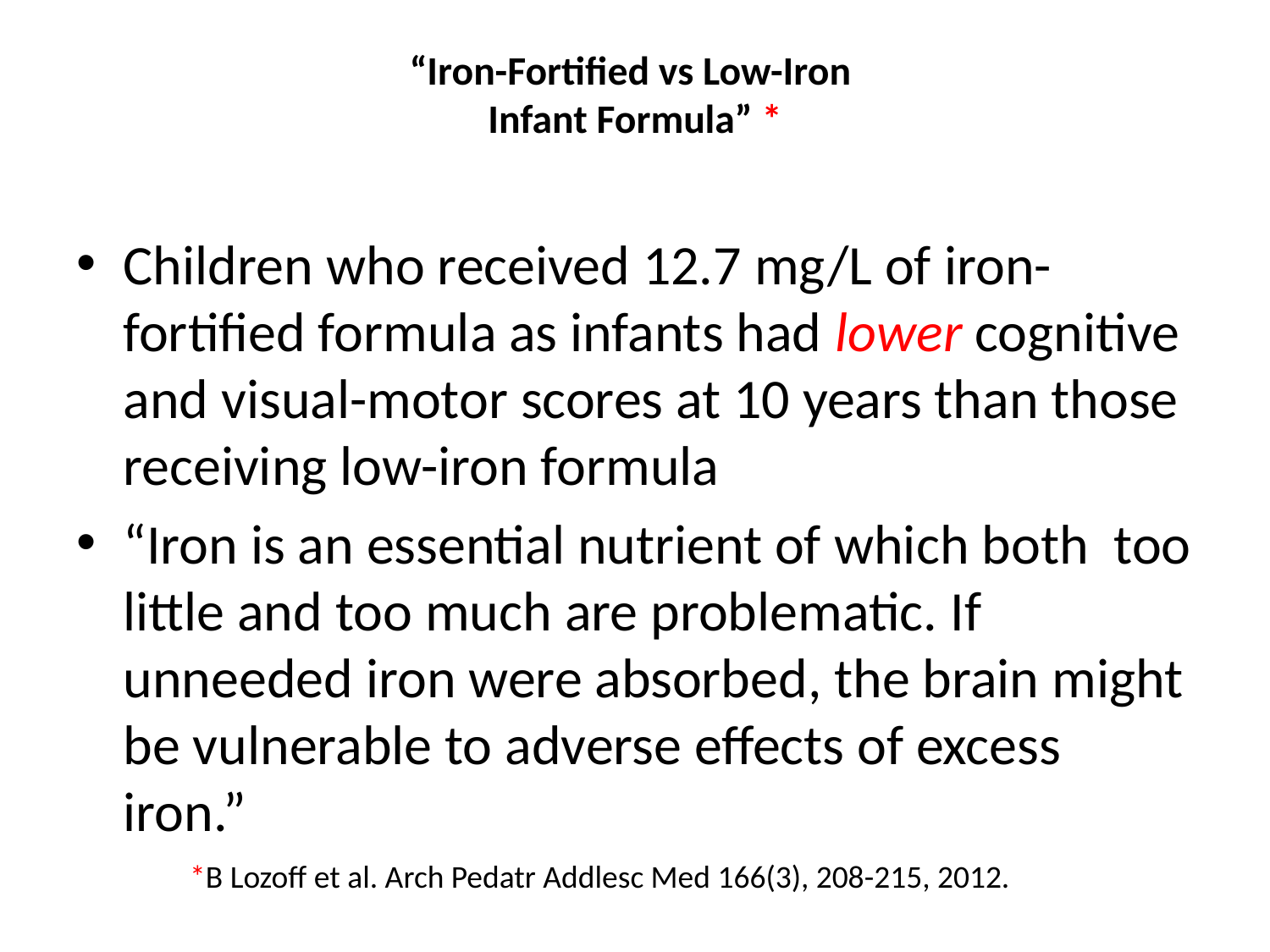

# “Iron-Fortified vs Low-Iron Infant Formula” *
Children who received 12.7 mg/L of iron-fortified formula as infants had lower cognitive and visual-motor scores at 10 years than those receiving low-iron formula
“Iron is an essential nutrient of which both  too little and too much are problematic. If unneeded iron were absorbed, the brain might be vulnerable to adverse effects of excess iron.”

*B Lozoff et al. Arch Pedatr Addlesc Med 166(3), 208-215, 2012.